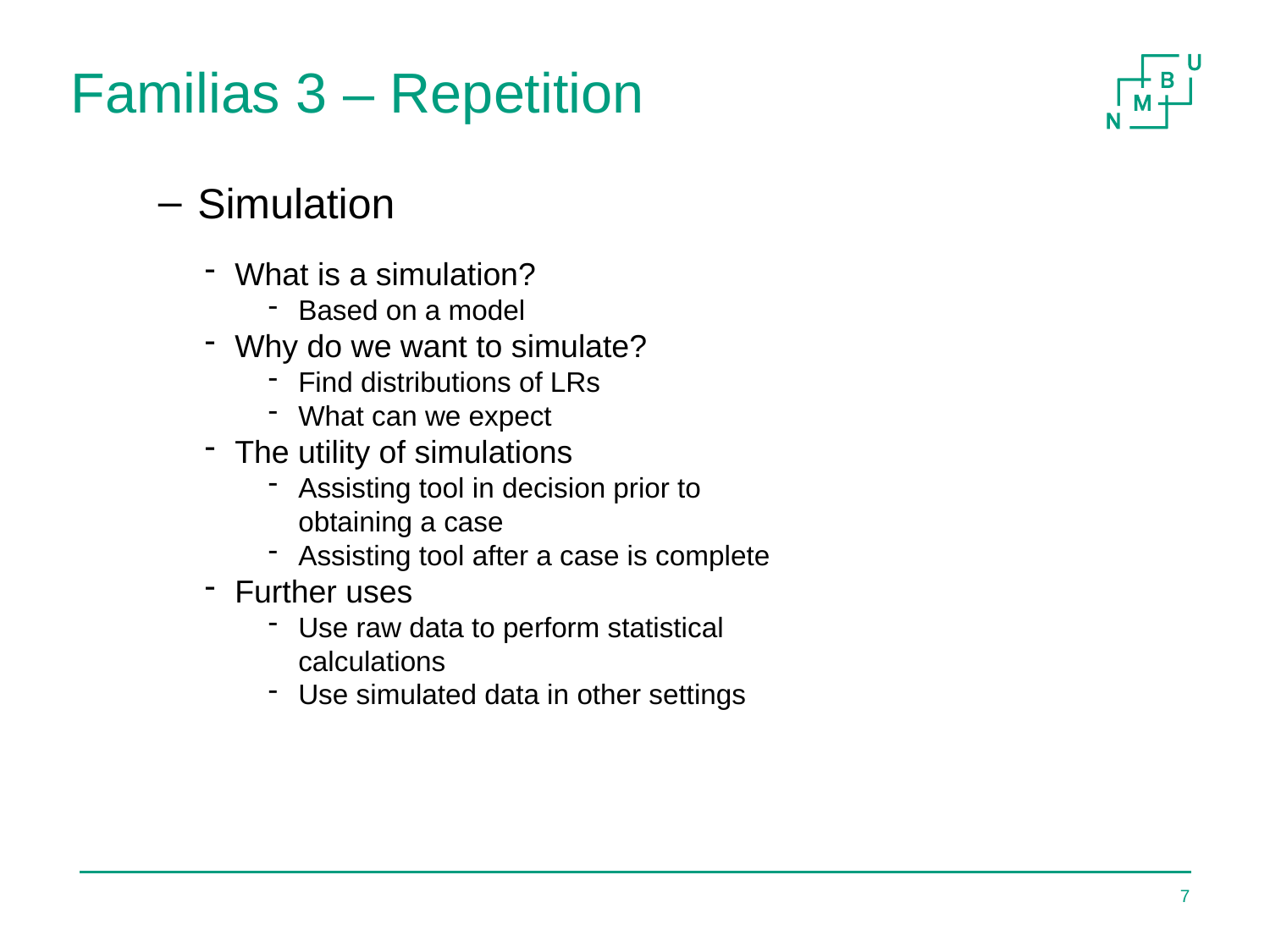

# Familias 3 – Repetition

 Simulation
What is a simulation?
Based on a model
Why do we want to simulate?
Find distributions of LRs
What can we expect
The utility of simulations
Assisting tool in decision prior to obtaining a case
Assisting tool after a case is complete
Further uses
Use raw data to perform statistical calculations
Use simulated data in other settings

7